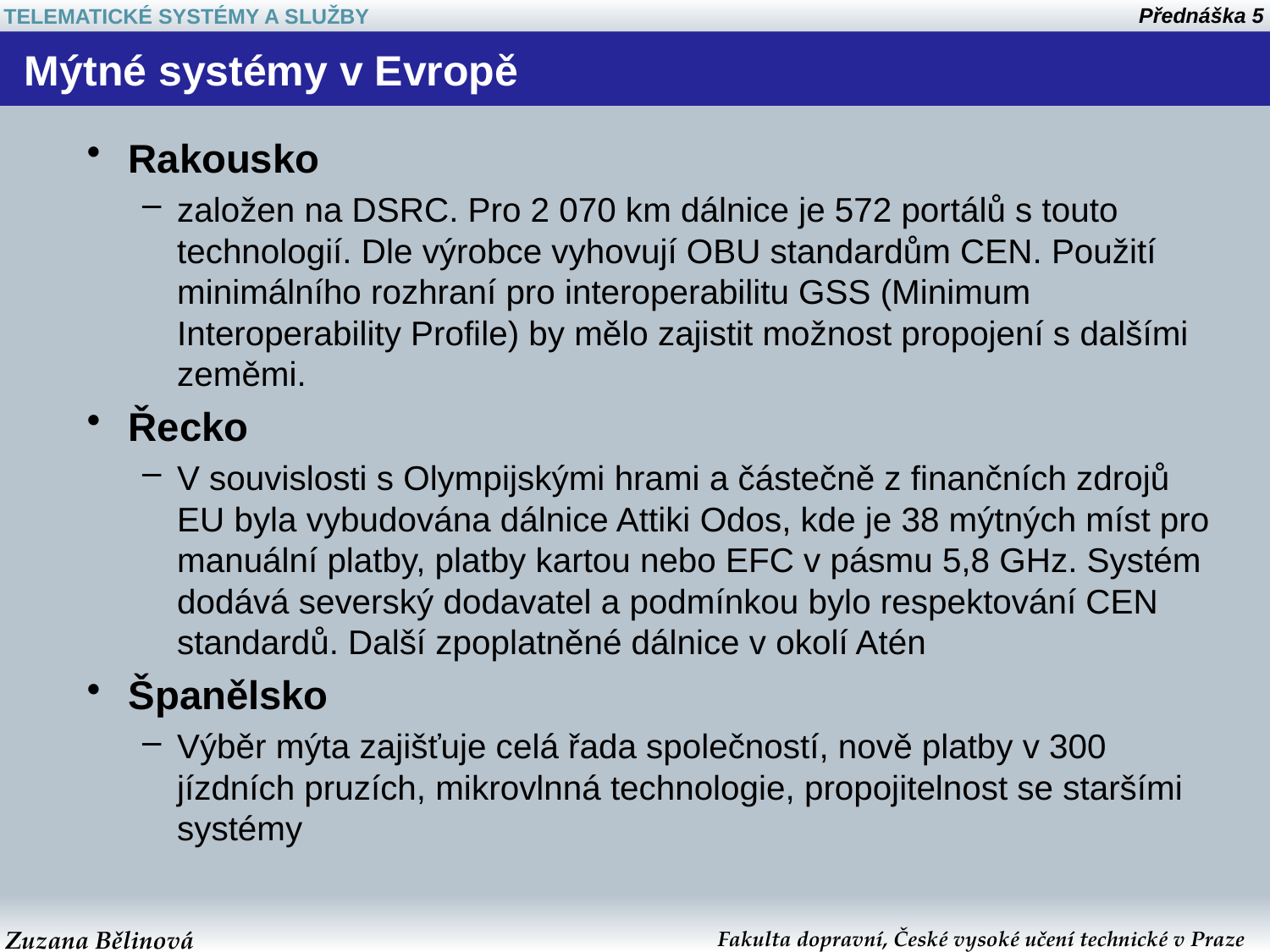

# Mýtné systémy v Evropě
Rakousko
založen na DSRC. Pro 2 070 km dálnice je 572 portálů s touto technologií. Dle výrobce vyhovují OBU standardům CEN. Použití minimálního rozhraní pro interoperabilitu GSS (Minimum Interoperability Profile) by mělo zajistit možnost propojení s dalšími zeměmi.
Řecko
V souvislosti s Olympijskými hrami a částečně z finančních zdrojů EU byla vybudována dálnice Attiki Odos, kde je 38 mýtných míst pro manuální platby, platby kartou nebo EFC v pásmu 5,8 GHz. Systém dodává severský dodavatel a podmínkou bylo respektování CEN standardů. Další zpoplatněné dálnice v okolí Atén
Španělsko
Výběr mýta zajišťuje celá řada společností, nově platby v 300 jízdních pruzích, mikrovlnná technologie, propojitelnost se staršími systémy